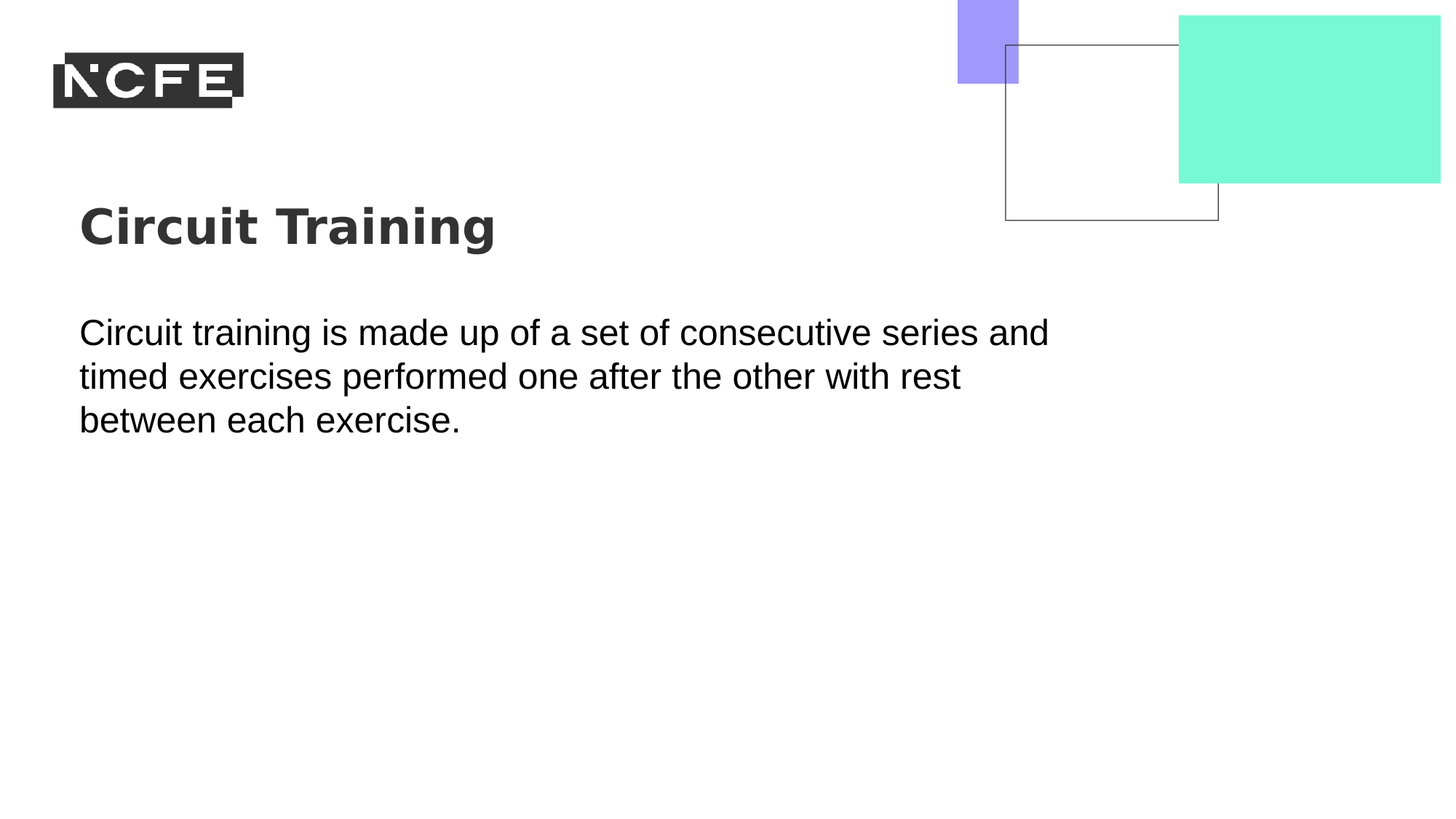

Circuit Training

Circuit training is made up of a set of consecutive series and timed exercises performed one after the other with rest between each exercise.